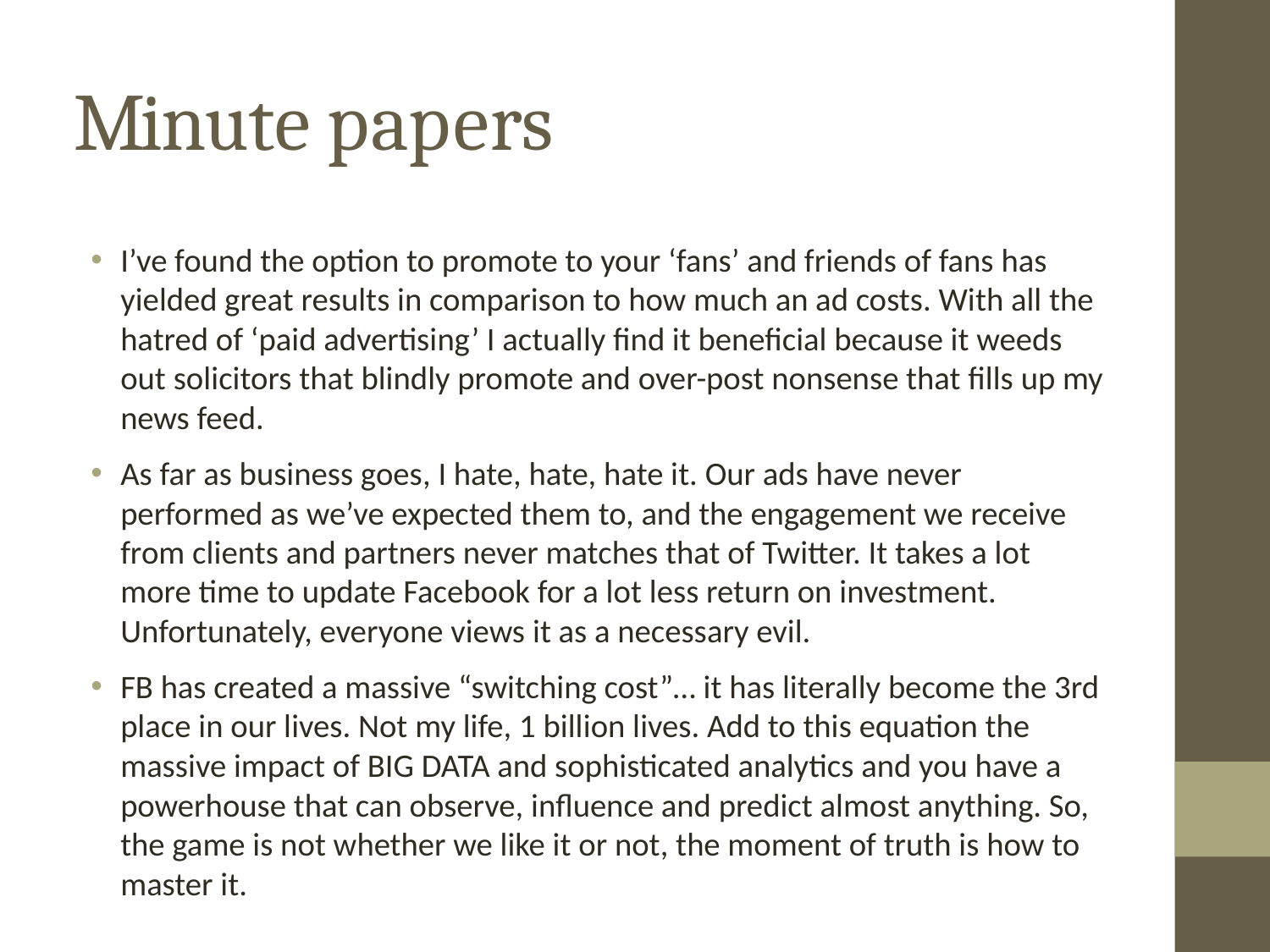

# Minute papers
I’ve found the option to promote to your ‘fans’ and friends of fans has yielded great results in comparison to how much an ad costs. With all the hatred of ‘paid advertising’ I actually find it beneficial because it weeds out solicitors that blindly promote and over-post nonsense that fills up my news feed.
As far as business goes, I hate, hate, hate it. Our ads have never performed as we’ve expected them to, and the engagement we receive from clients and partners never matches that of Twitter. It takes a lot more time to update Facebook for a lot less return on investment. Unfortunately, everyone views it as a necessary evil.
FB has created a massive “switching cost”… it has literally become the 3rd place in our lives. Not my life, 1 billion lives. Add to this equation the massive impact of BIG DATA and sophisticated analytics and you have a powerhouse that can observe, influence and predict almost anything. So, the game is not whether we like it or not, the moment of truth is how to master it.